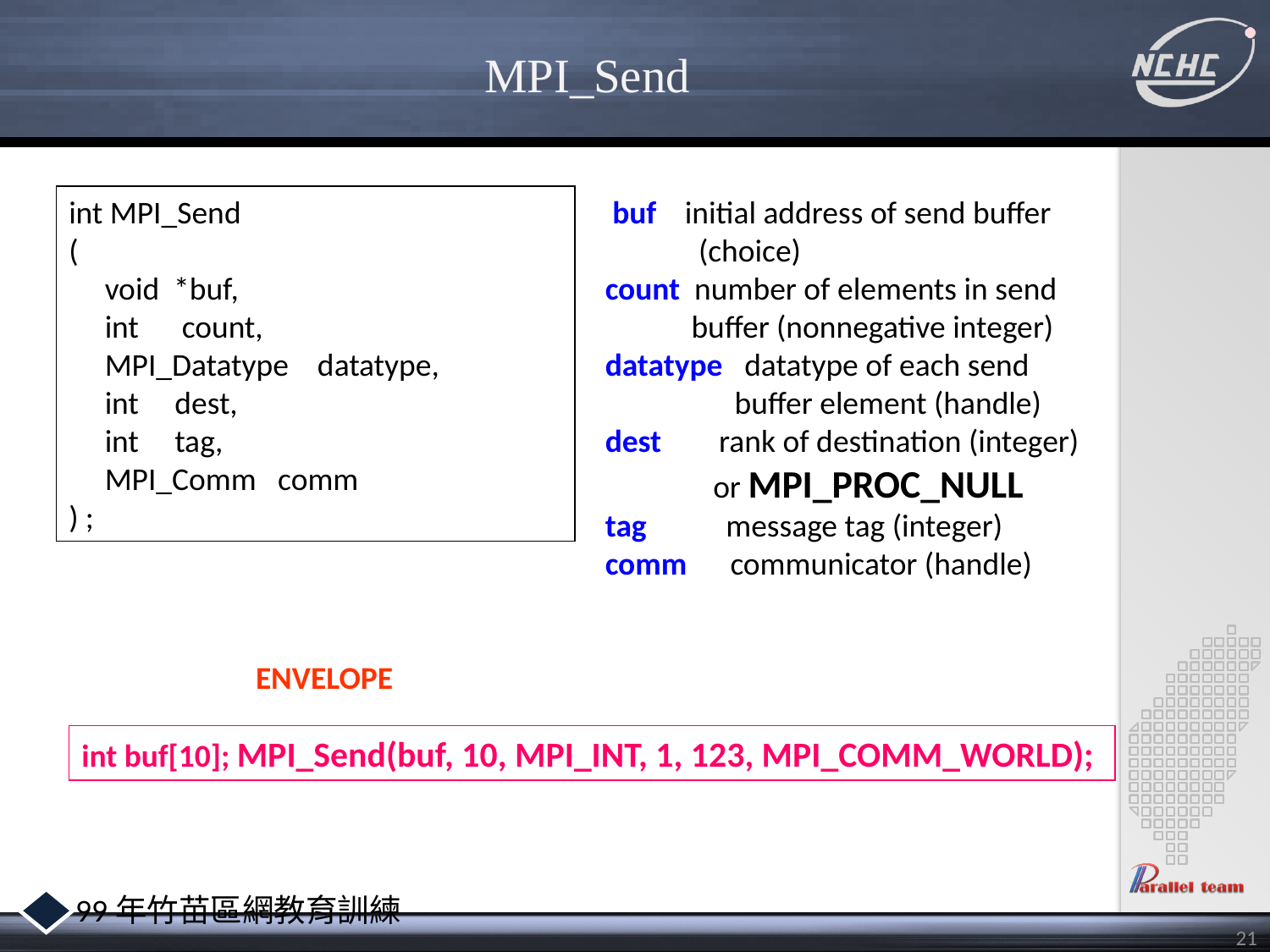

# MPI_Send

int MPI_Send
(
     void  *buf,
     int      count,
     MPI_Datatype    datatype,
     int     dest,
     int     tag,
     MPI_Comm   comm
) ;
 buf    initial address of send buffer
             (choice)
count  number of elements in send
            buffer (nonnegative integer)
datatype   datatype of each send
                  buffer element (handle)
dest        rank of destination (integer)
               or MPI_PROC_NULL
tag           message tag (integer)
comm      communicator (handle)
ENVELOPE
int buf[10]; MPI_Send(buf, 10, MPI_INT, 1, 123, MPI_COMM_WORLD);
21